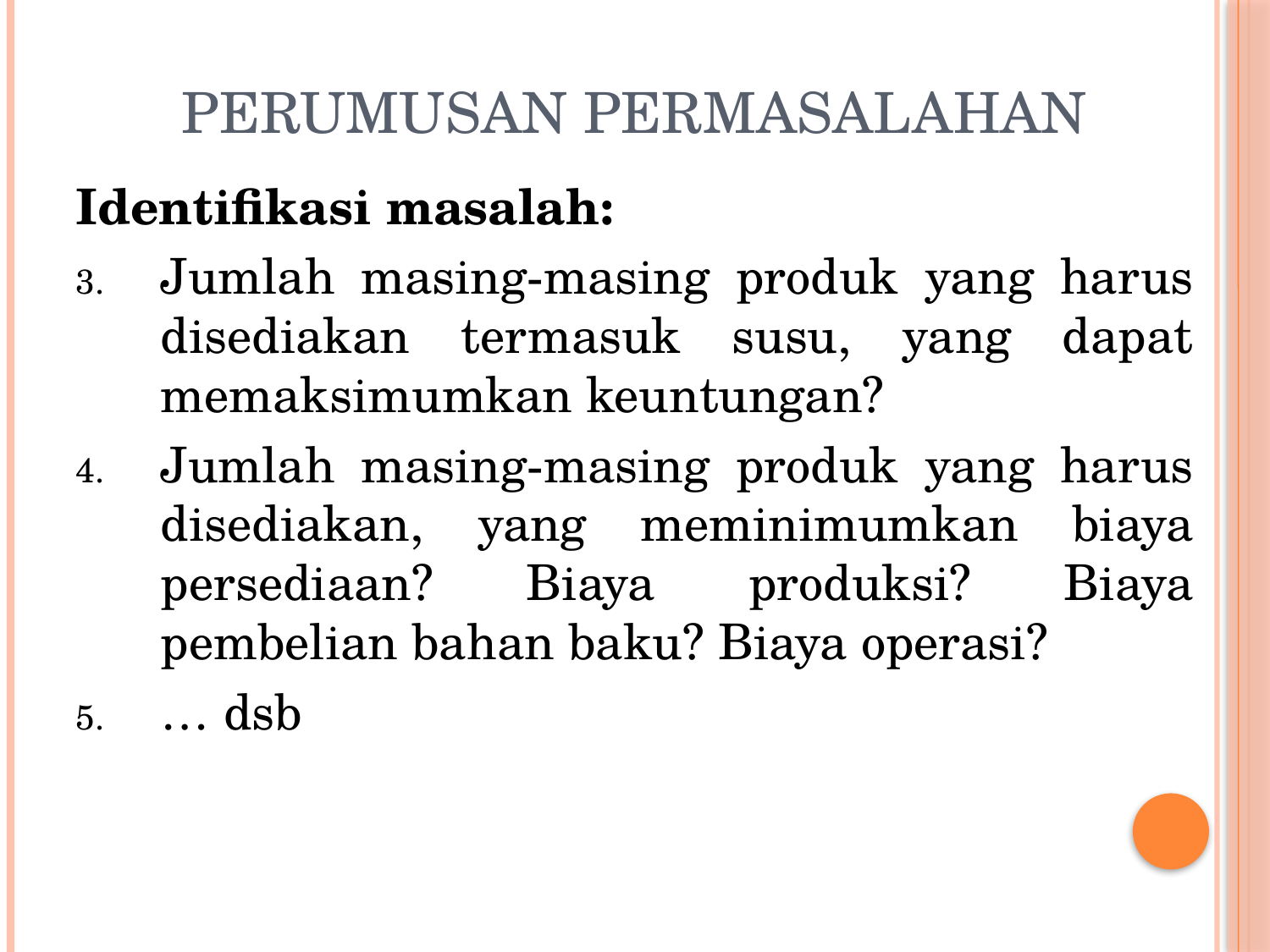

# Perumusan Permasalahan
Identifikasi masalah:
Jumlah masing-masing produk yang harus disediakan termasuk susu, yang dapat memaksimumkan keuntungan?
Jumlah masing-masing produk yang harus disediakan, yang meminimumkan biaya persediaan? Biaya produksi? Biaya pembelian bahan baku? Biaya operasi?
… dsb